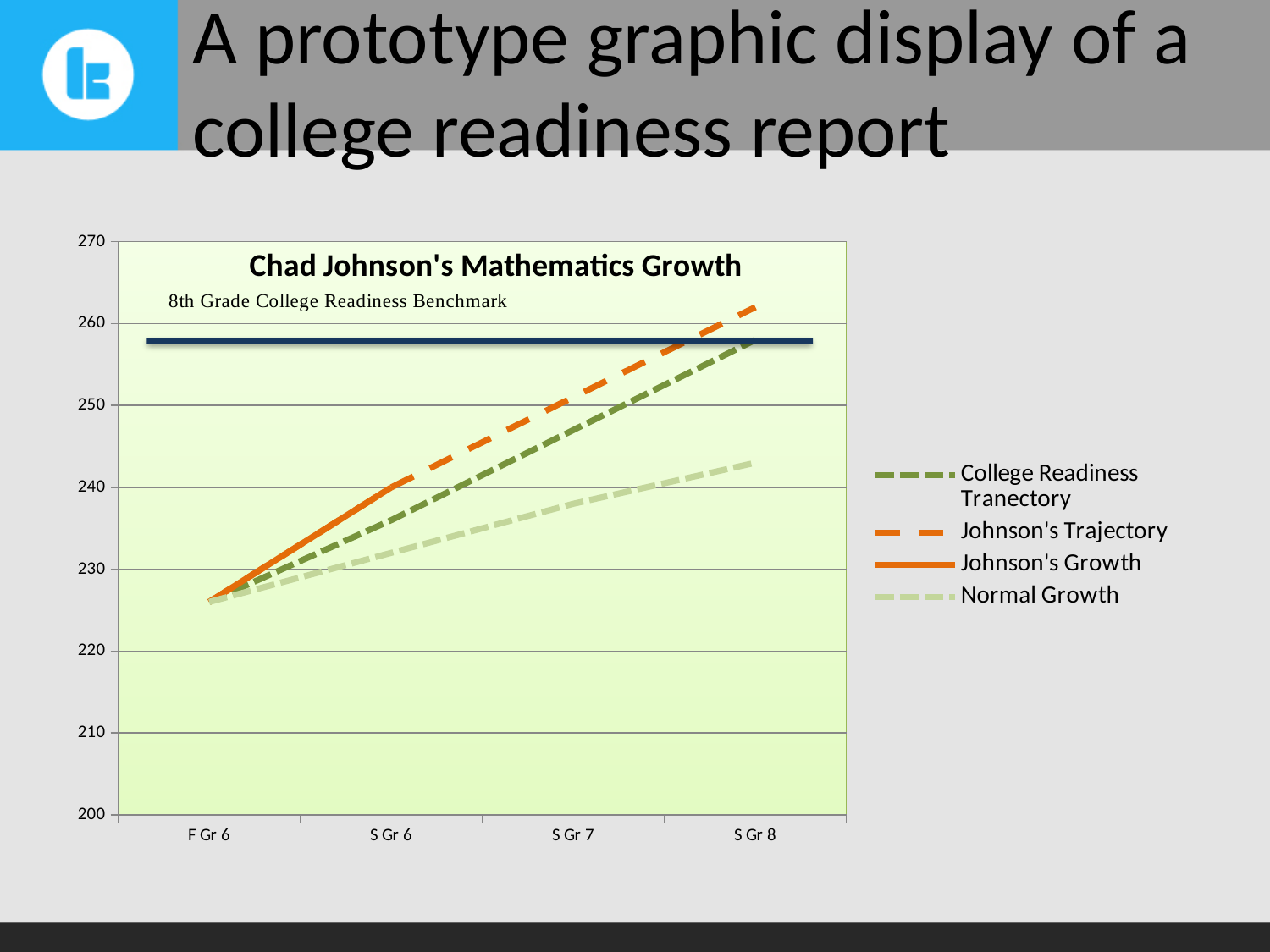

# A prototype graphic display of a college readiness report

### Chart: Chad Johnson's Mathematics Growth

| Category | College Readiness Tranectory | Johnson's Trajectory | Johnson's Growth | Normal Growth |
|---|---|---|---|---|
| F Gr 6 | 226.0 | 226.0 | 226.0 | 226.0 |
| S Gr 6 | 236.0 | 240.0 | 240.0 | 232.0 |
| S Gr 7 | 247.0 | 251.0 | None | 238.0 |
| S Gr 8 | 258.0 | 262.0 | None | 243.0 |